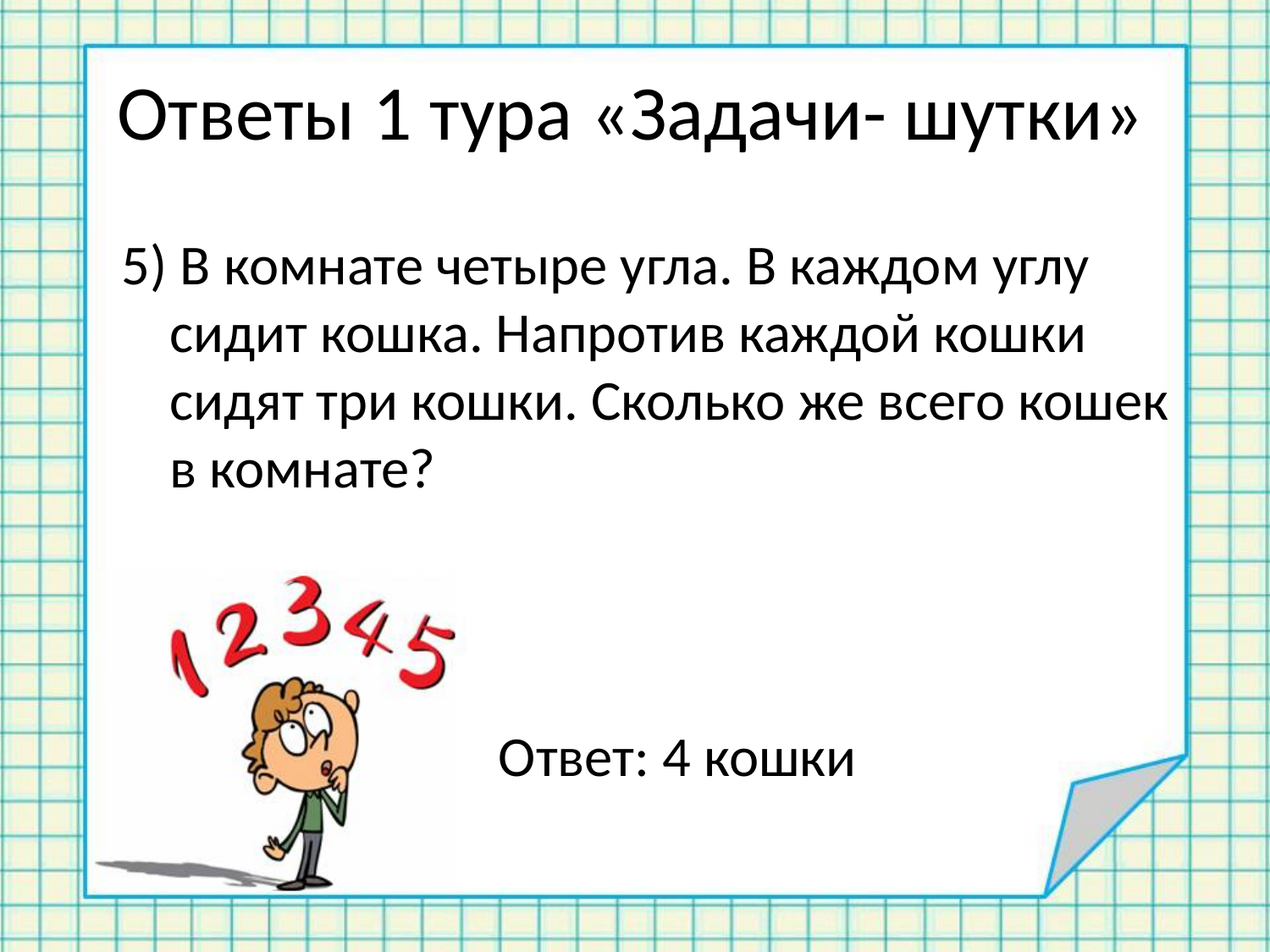

Ответы 1 тура «Задачи- шутки»
5) В комнате четыре угла. В каждом углу сидит кошка. Напротив каждой кошки сидят три кошки. Сколько же всего кошек в комнате?
Ответ: 4 кошки